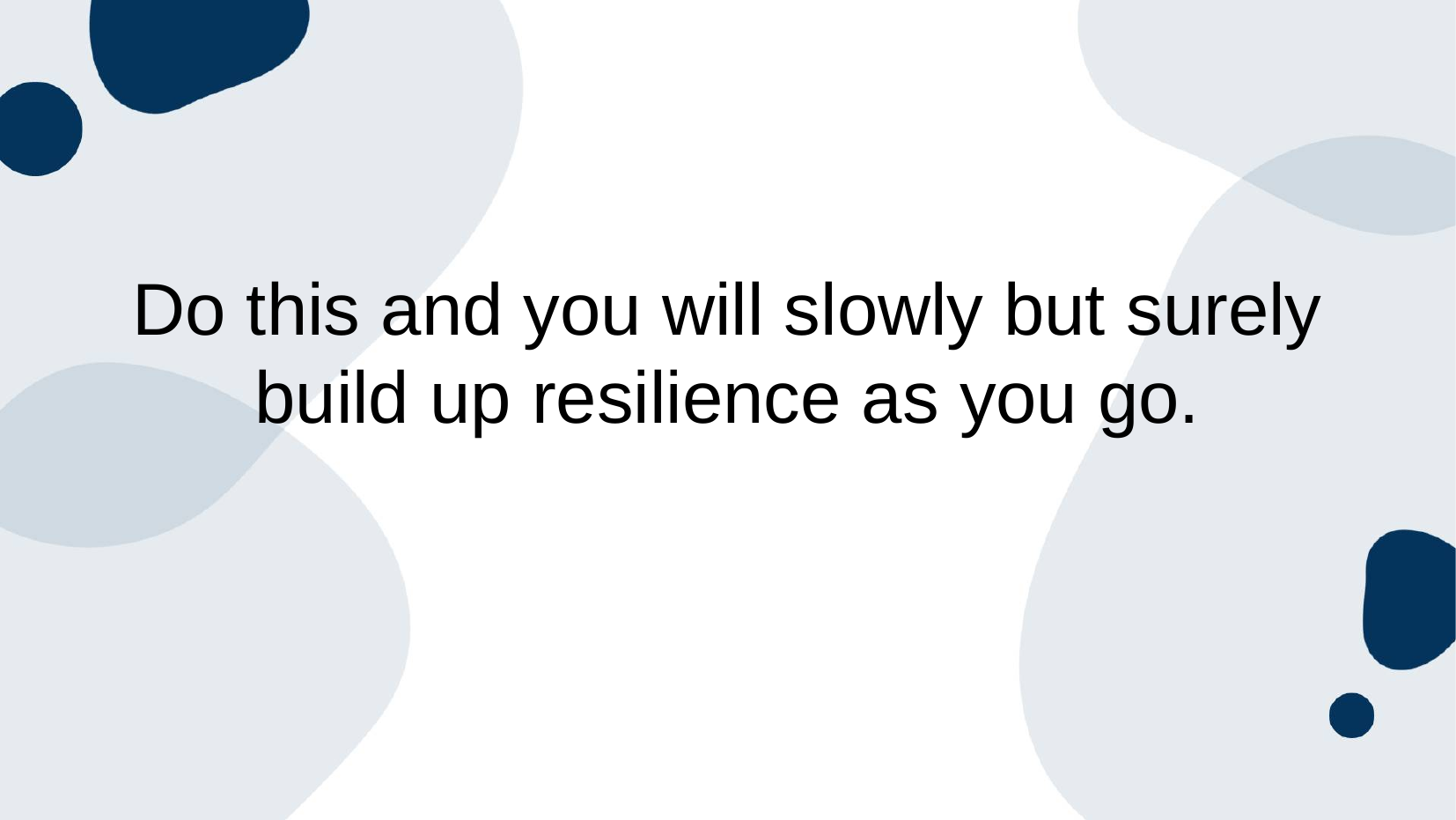

# Do this and you will slowly but surely build up resilience as you go.